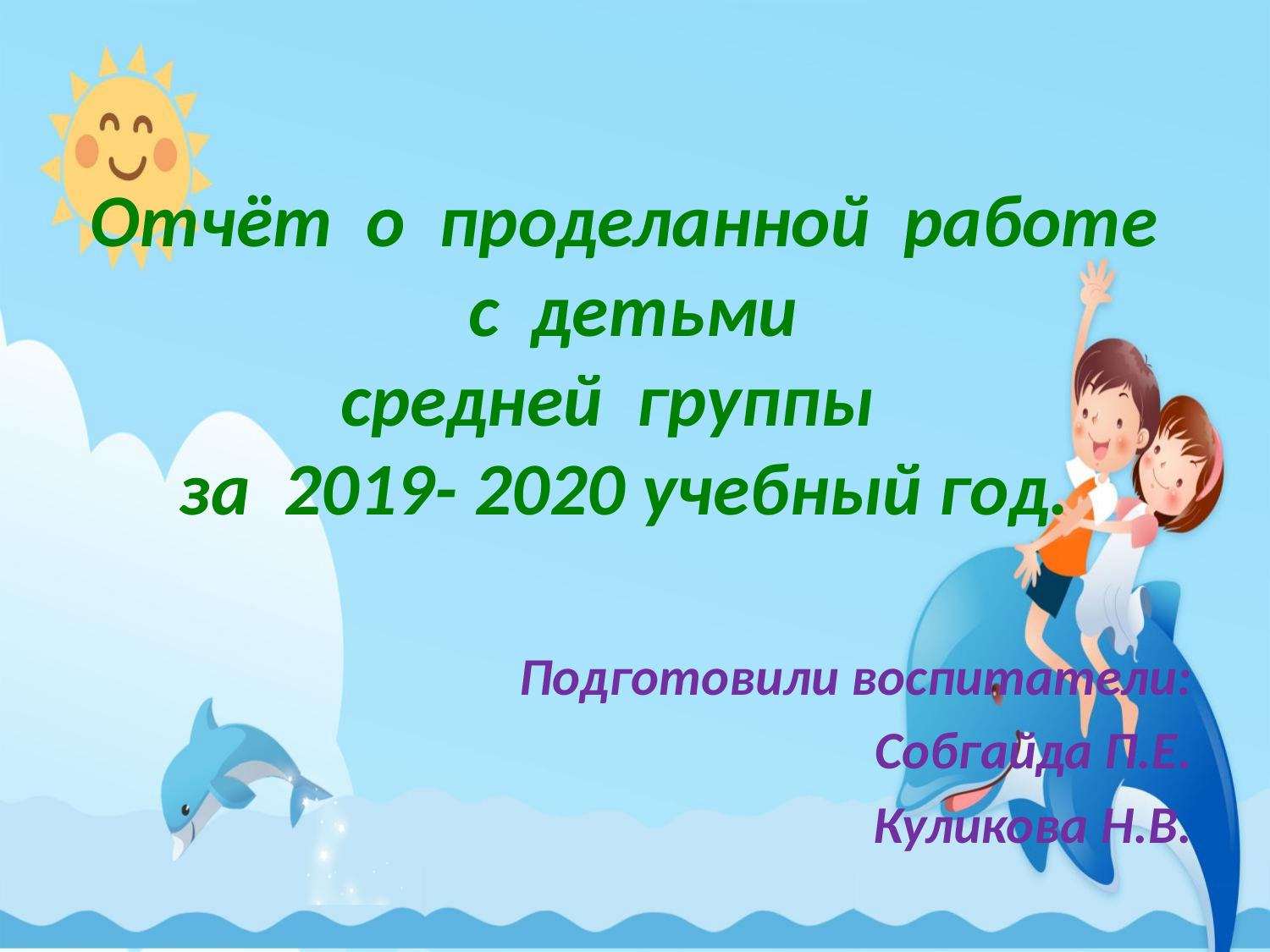

# Отчёт  о  проделанной  работе  с  детьми средней  группы за  2019- 2020 учебный год.
Подготовили воспитатели:
Собгайда П.Е.
Куликова Н.В.